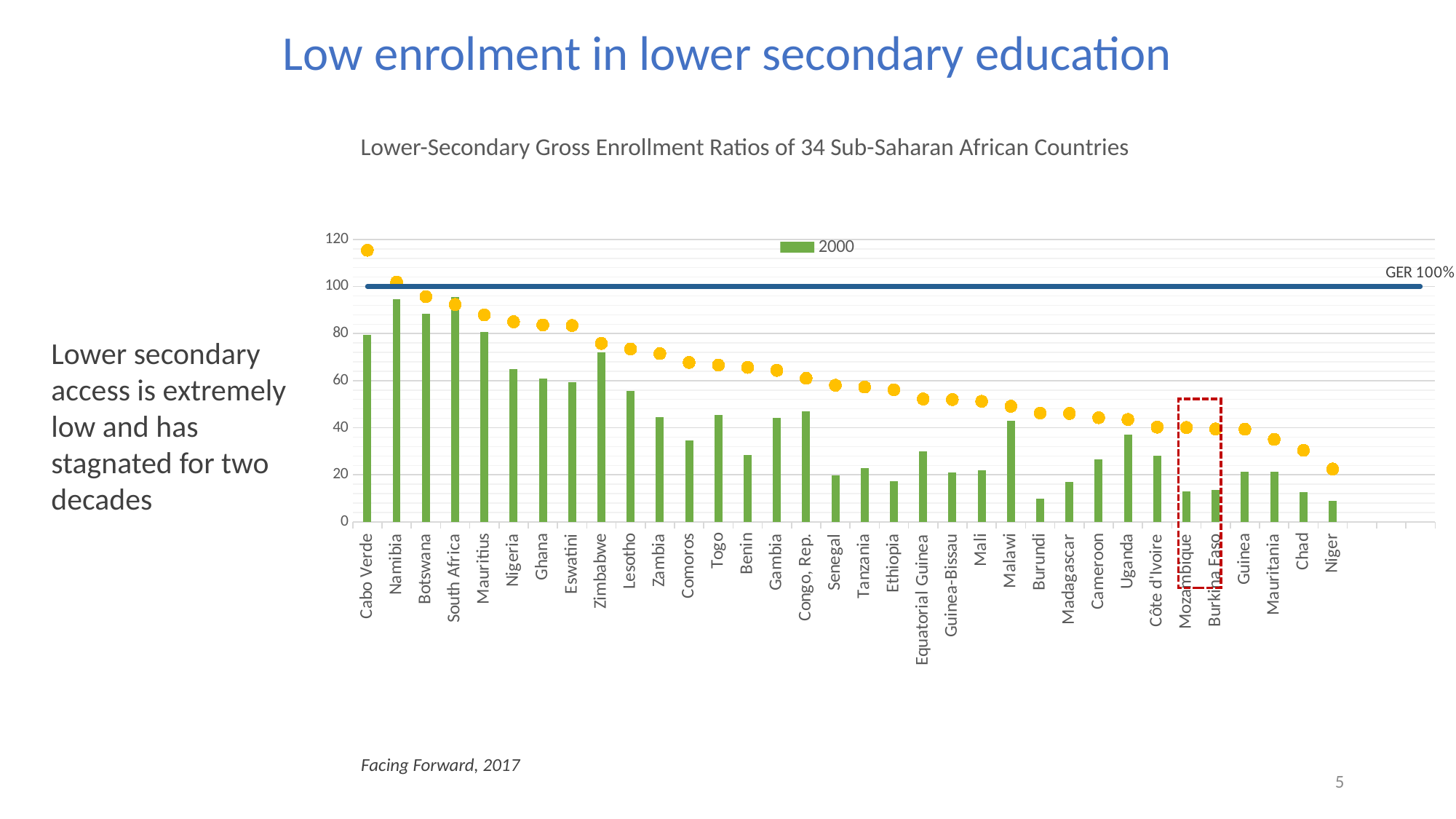

Low enrolment in lower secondary education
Lower-Secondary Gross Enrollment Ratios of 34 Sub-Saharan African Countries

[unsupported chart]

Lower secondary access is extremely low and has stagnated for two decades
Facing Forward, 2017
5